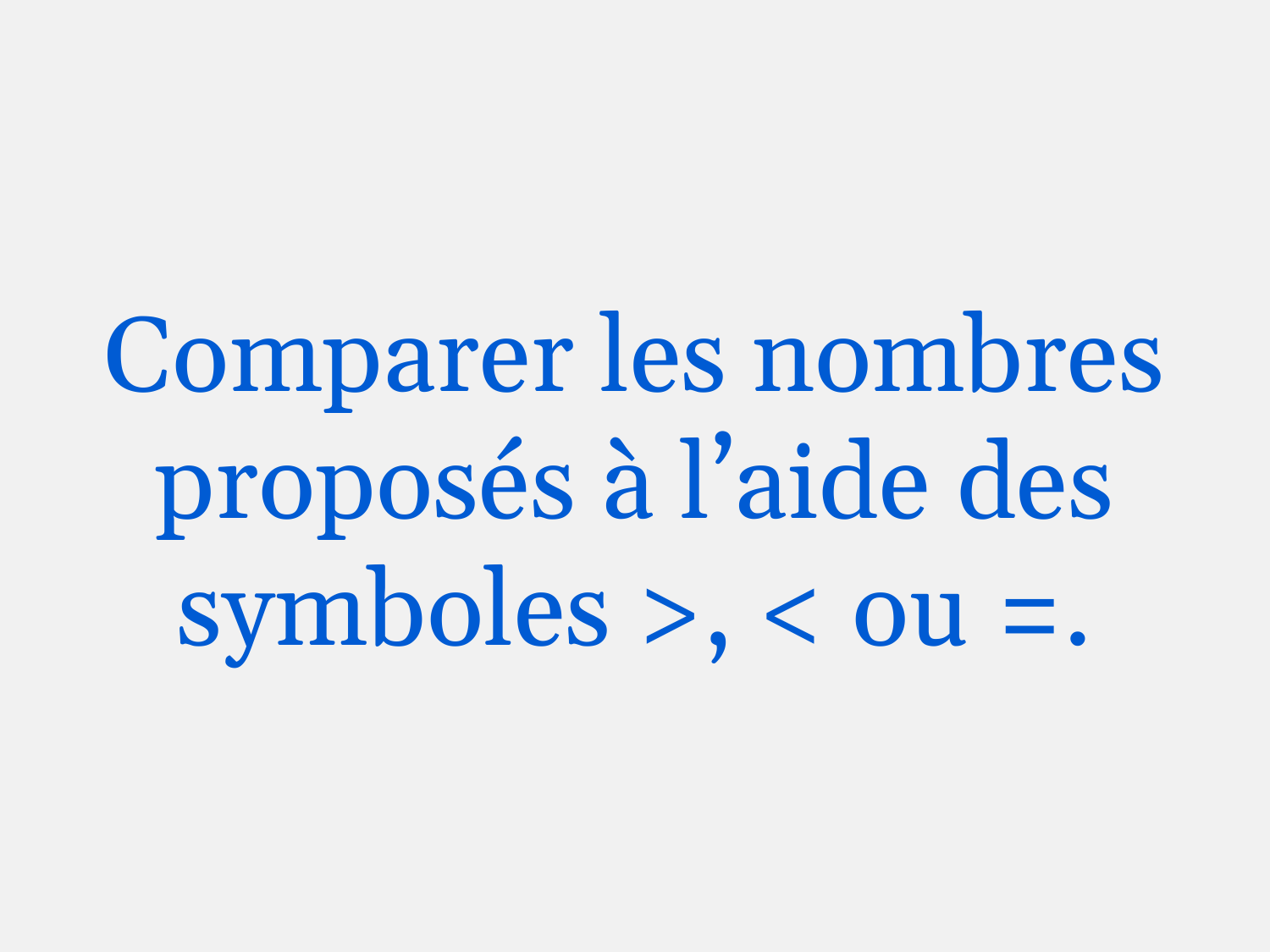

# Comparer les nombres proposés à l’aide des symboles >, < ou =.